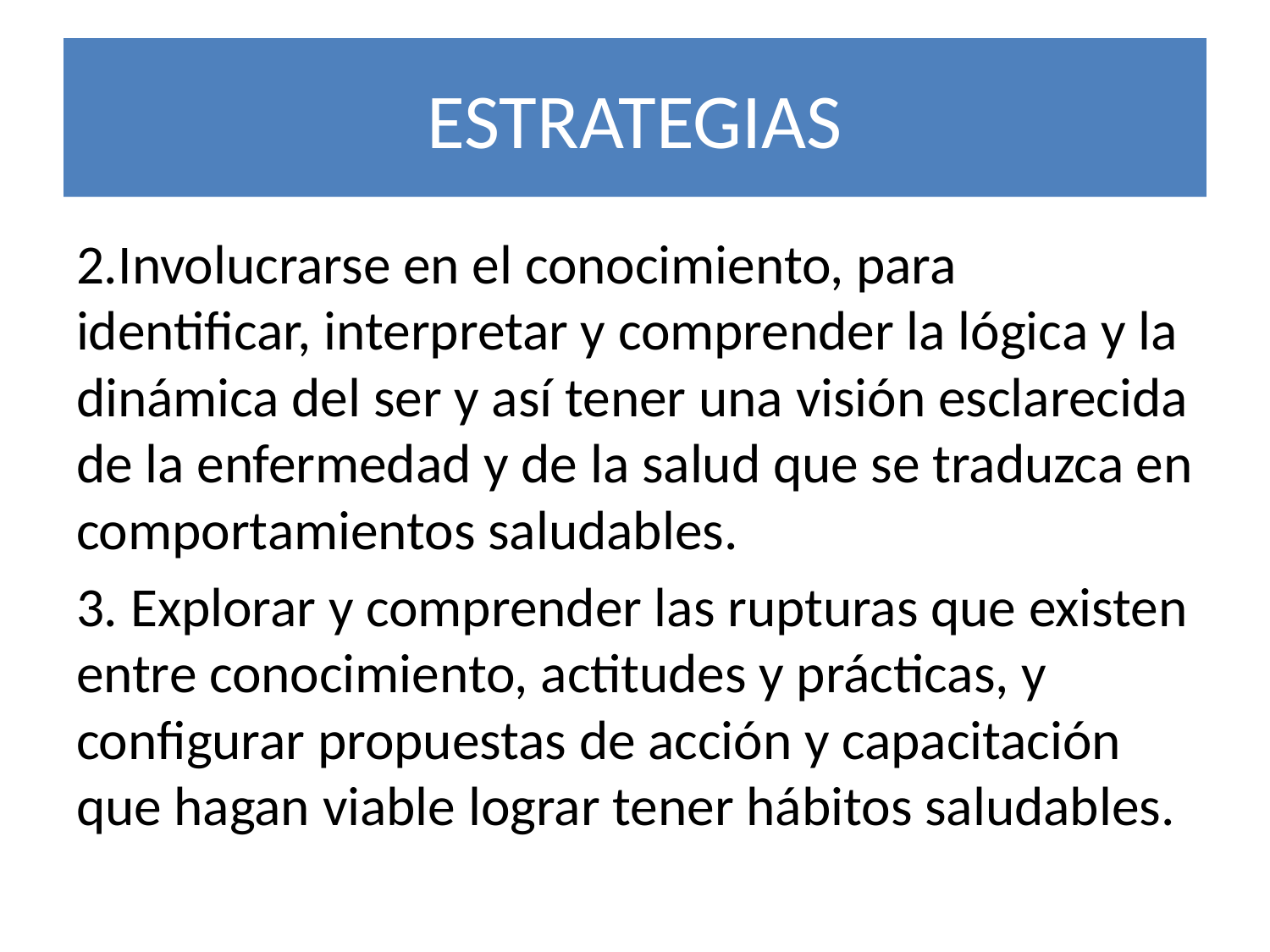

# ESTRATEGIAS
2.Involucrarse en el conocimiento, para identificar, interpretar y comprender la lógica y la dinámica del ser y así tener una visión esclarecida de la enfermedad y de la salud que se traduzca en comportamientos saludables.
3. Explorar y comprender las rupturas que existen entre conocimiento, actitudes y prácticas, y configurar propuestas de acción y capacitación que hagan viable lograr tener hábitos saludables.